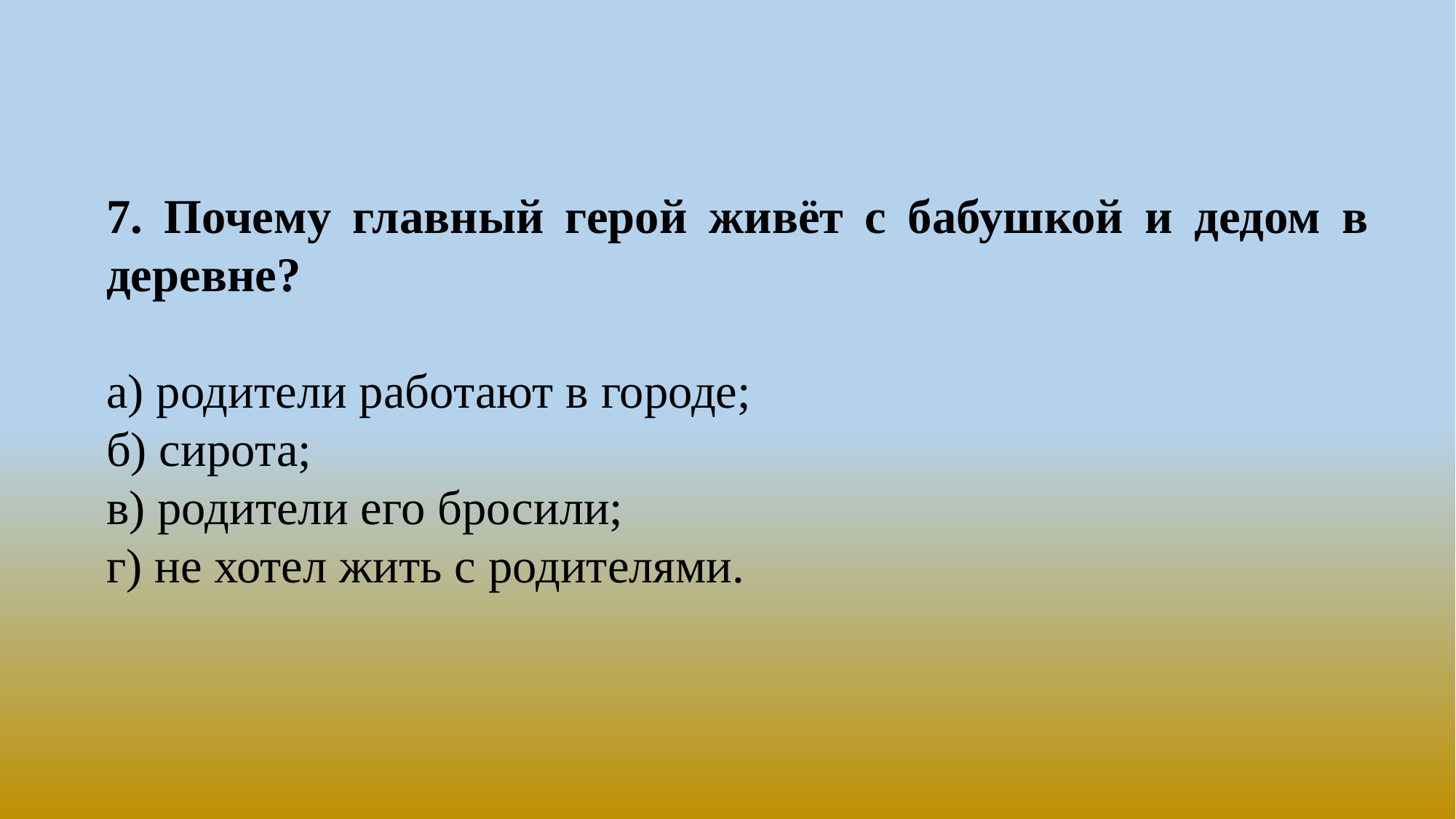

7. Почему главный герой живёт с бабушкой и дедом в деревне?

а) родители работают в городе;
б) сирота;
в) родители его бросили;
г) не хотел жить с родителями.